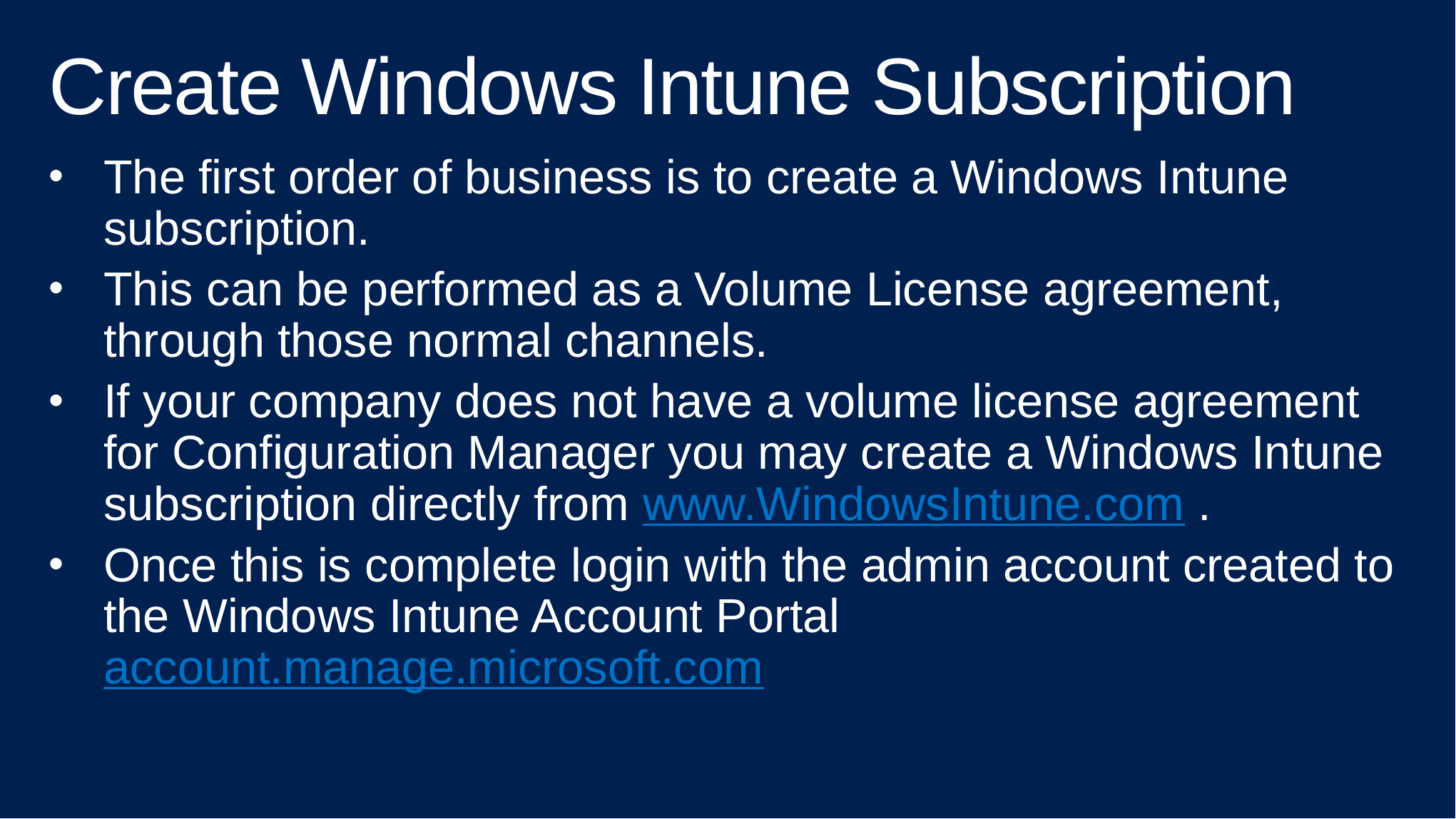

# Create Windows Intune Subscription
The first order of business is to create a Windows Intune subscription.
This can be performed as a Volume License agreement, through those normal channels.
If your company does not have a volume license agreement for Configuration Manager you may create a Windows Intune subscription directly from www.WindowsIntune.com .
Once this is complete login with the admin account created to the Windows Intune Account Portal account.manage.microsoft.com